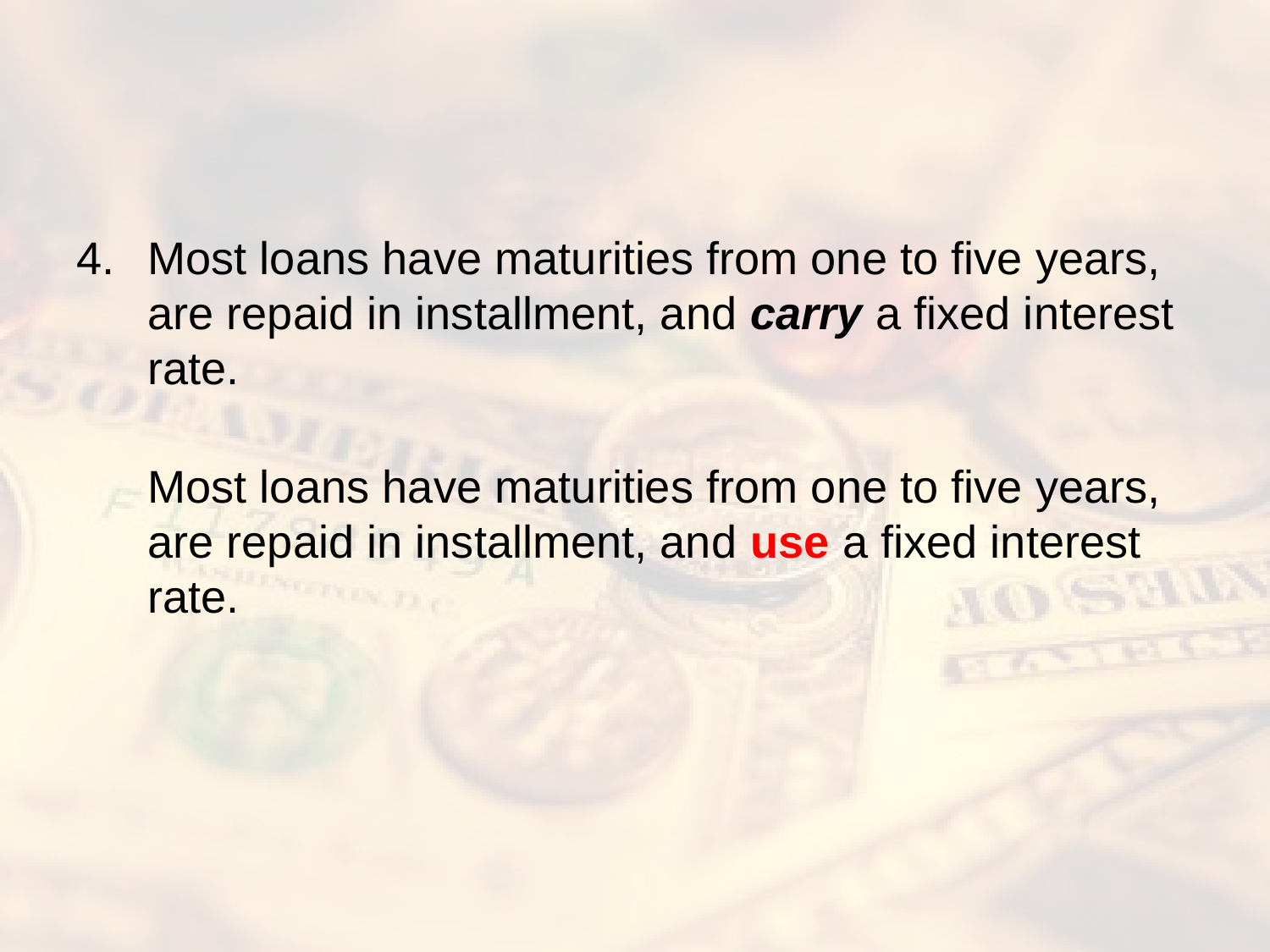

#
Most loans have maturities from one to five years, are repaid in installment, and carry a fixed interest rate.
Most loans have maturities from one to five years, are repaid in installment, and use a fixed interest rate.